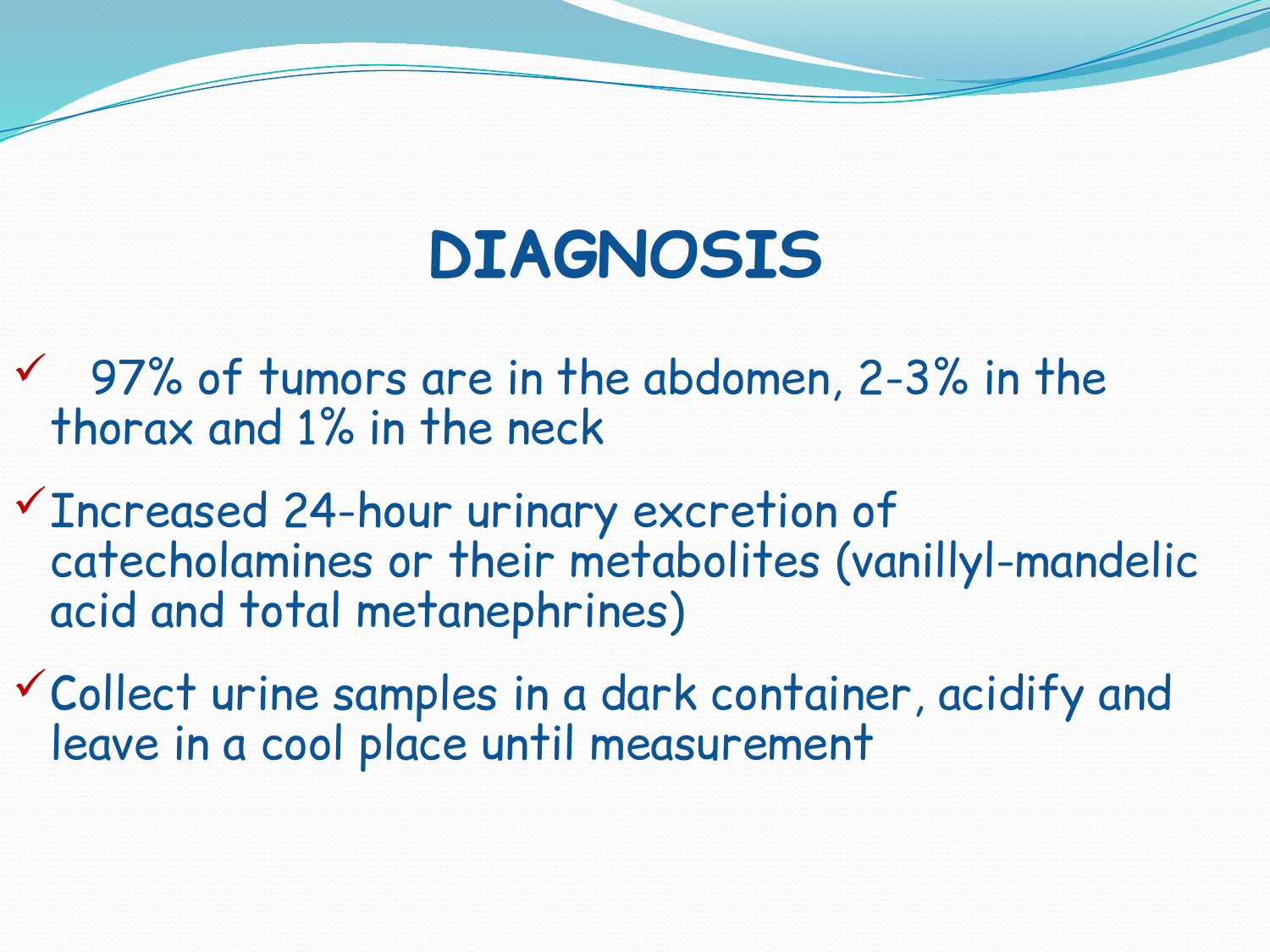

DIAGNOSIS

  97% of tumors are in the abdomen, 2-3% in the thorax and 1% in the neck

Increased 24-hour urinary excretion of catecholamines or their metabolites (vanillyl-mandelic acid and total metanephrines)

Collect urine samples in a dark container, acidify and leave in a cool place until measurement